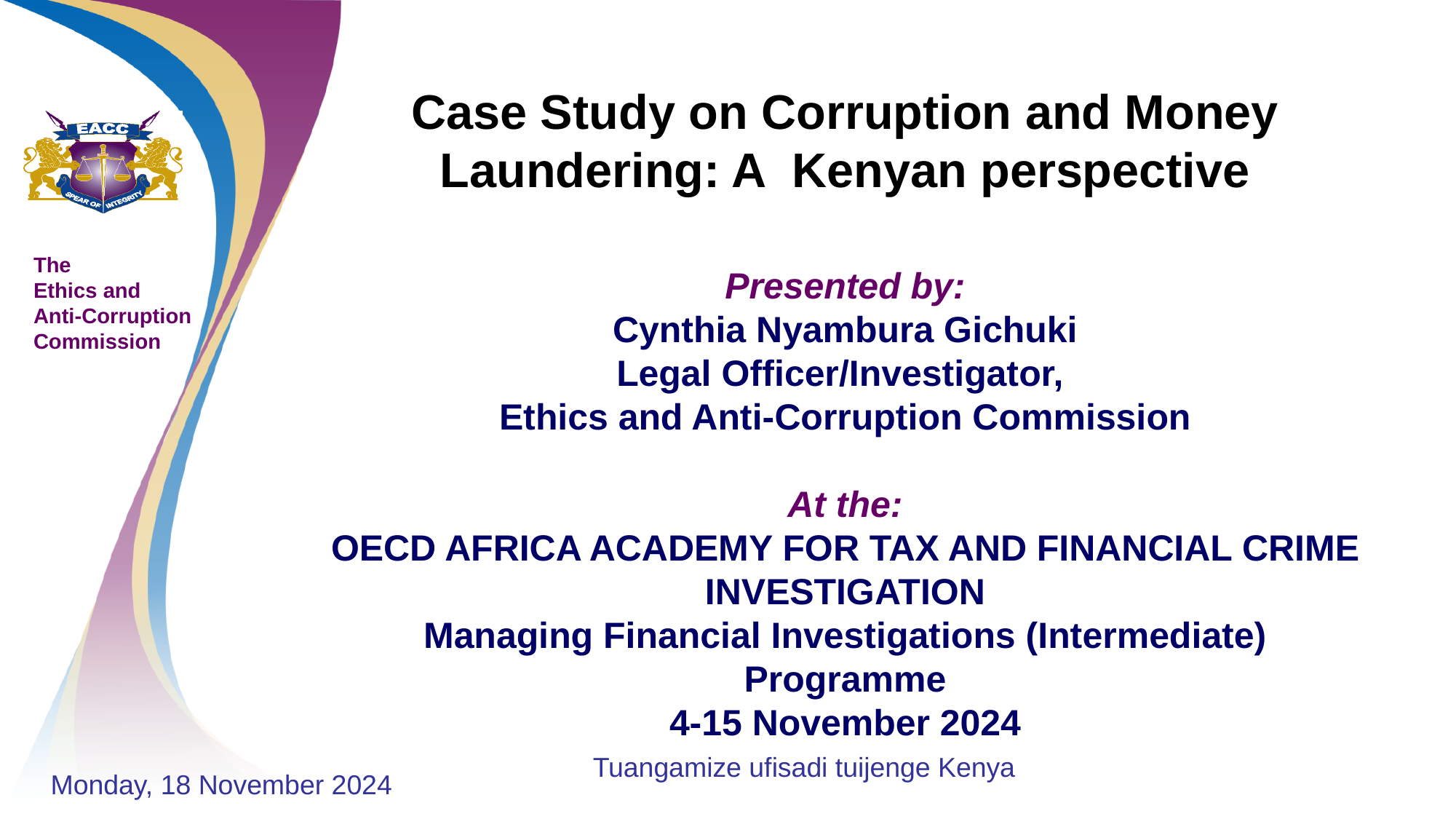

Case Study on Corruption and Money Laundering: A  Kenyan perspective
Presented by:
Cynthia Nyambura Gichuki
Legal Officer/Investigator,
Ethics and Anti-Corruption Commission
At the:
OECD AFRICA ACADEMY FOR TAX AND FINANCIAL CRIME INVESTIGATION
Managing Financial Investigations (Intermediate) Programme
4-15 November 2024
Tuangamize ufisadi tuijenge Kenya
Monday, 18 November 2024